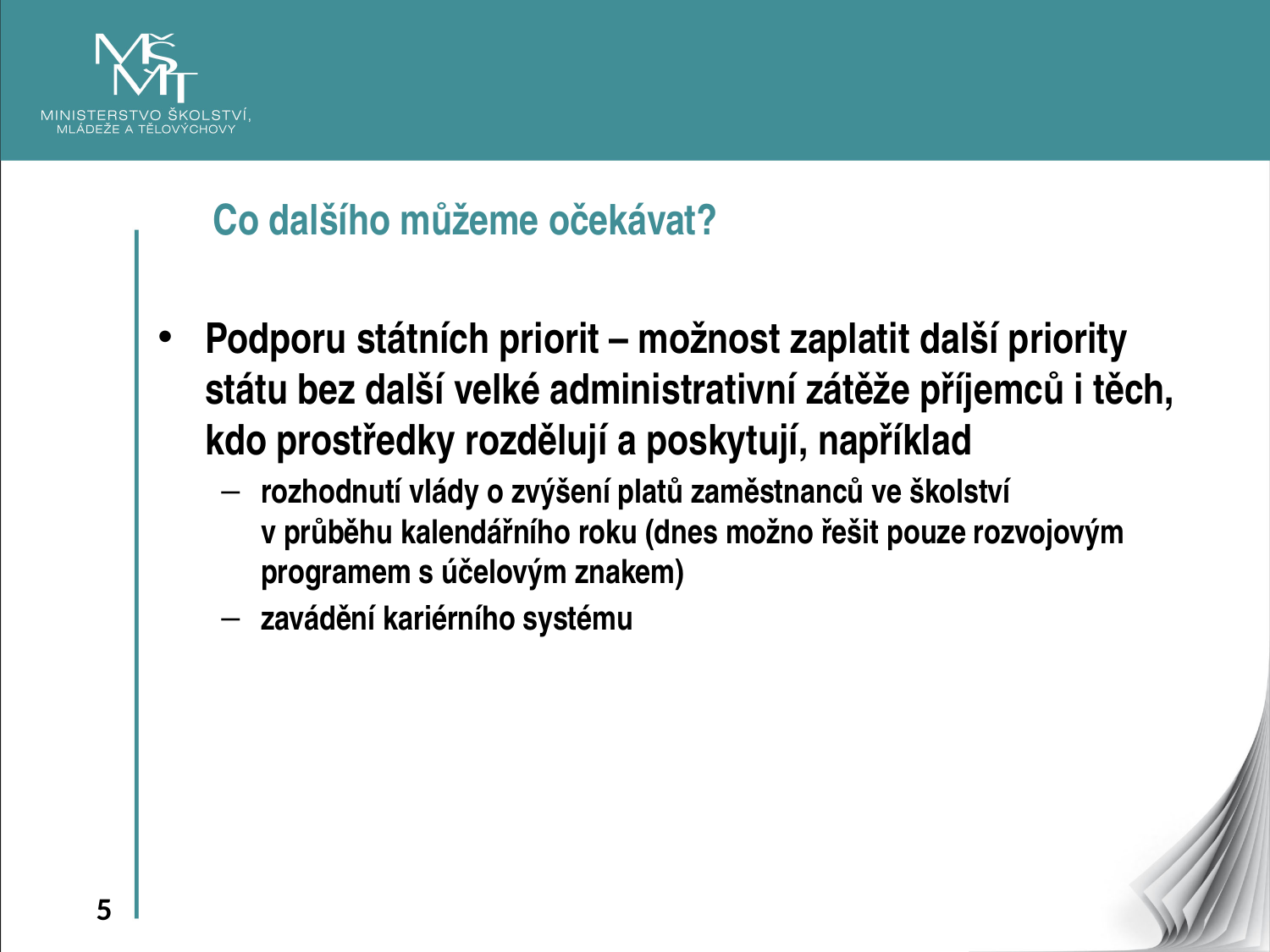

Co dalšího můžeme očekávat?

Podporu státních priorit – možnost zaplatit další priority státu bez další velké administrativní zátěže příjemců i těch, kdo prostředky rozdělují a poskytují, například
rozhodnutí vlády o zvýšení platů zaměstnanců ve školství
v průběhu kalendářního roku (dnes možno řešit pouze rozvojovým programem s účelovým znakem)
zavádění kariérního systému